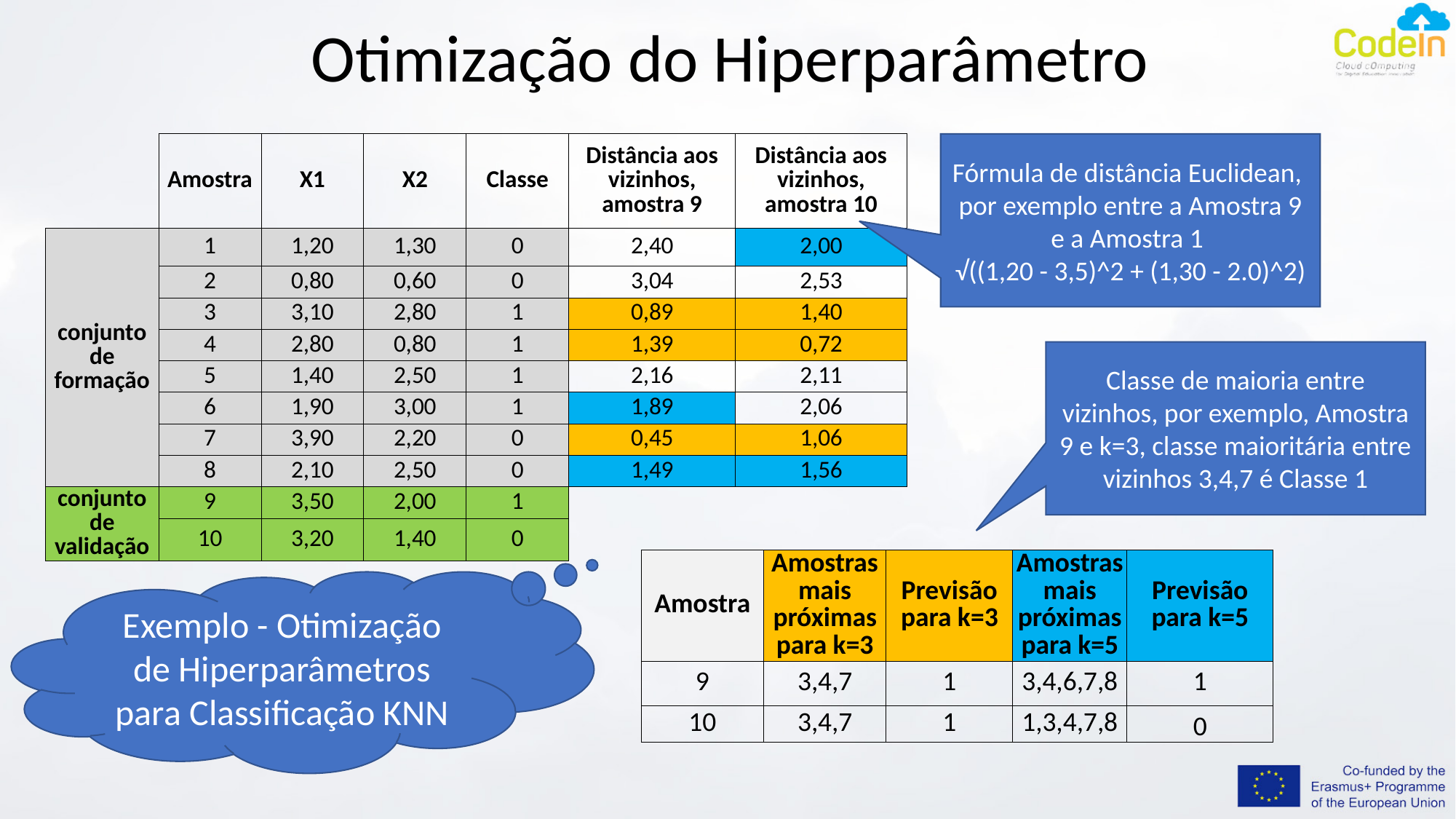

# Otimização do Hiperparâmetro

Fórmula de distância Euclidean,
por exemplo entre a Amostra 9 e a Amostra 1
√((1,20 - 3,5)^2 + (1,30 - 2.0)^2)
|  | Amostra | X1 | X2 | Classe | Distância aos vizinhos, amostra 9 | Distância aos vizinhos, amostra 10 |
| --- | --- | --- | --- | --- | --- | --- |
| conjunto de formação | 1 | 1,20 | 1,30 | 0 | 2,40 | 2,00 |
|  | 2 | 0,80 | 0,60 | 0 | 3,04 | 2,53 |
|  | 3 | 3,10 | 2,80 | 1 | 0,89 | 1,40 |
|  | 4 | 2,80 | 0,80 | 1 | 1,39 | 0,72 |
|  | 5 | 1,40 | 2,50 | 1 | 2,16 | 2,11 |
|  | 6 | 1,90 | 3,00 | 1 | 1,89 | 2,06 |
|  | 7 | 3,90 | 2,20 | 0 | 0,45 | 1,06 |
|  | 8 | 2,10 | 2,50 | 0 | 1,49 | 1,56 |
| conjunto de validação | 9 | 3,50 | 2,00 | 1 |  |  |
|  | 10 | 3,20 | 1,40 | 0 |  |  |
Classe de maioria entre vizinhos, por exemplo, Amostra 9 e k=3, classe maioritária entre vizinhos 3,4,7 é Classe 1
| Amostra | Amostras mais próximas para k=3 | Previsão para k=3 | Amostras mais próximas para k=5 | Previsão para k=5 |
| --- | --- | --- | --- | --- |
| 9 | 3,4,7 | 1 | 3,4,6,7,8 | 1 |
| 10 | 3,4,7 | 1 | 1,3,4,7,8 | 0 |
Exemplo - Otimização de Hiperparâmetros para Classificação KNN